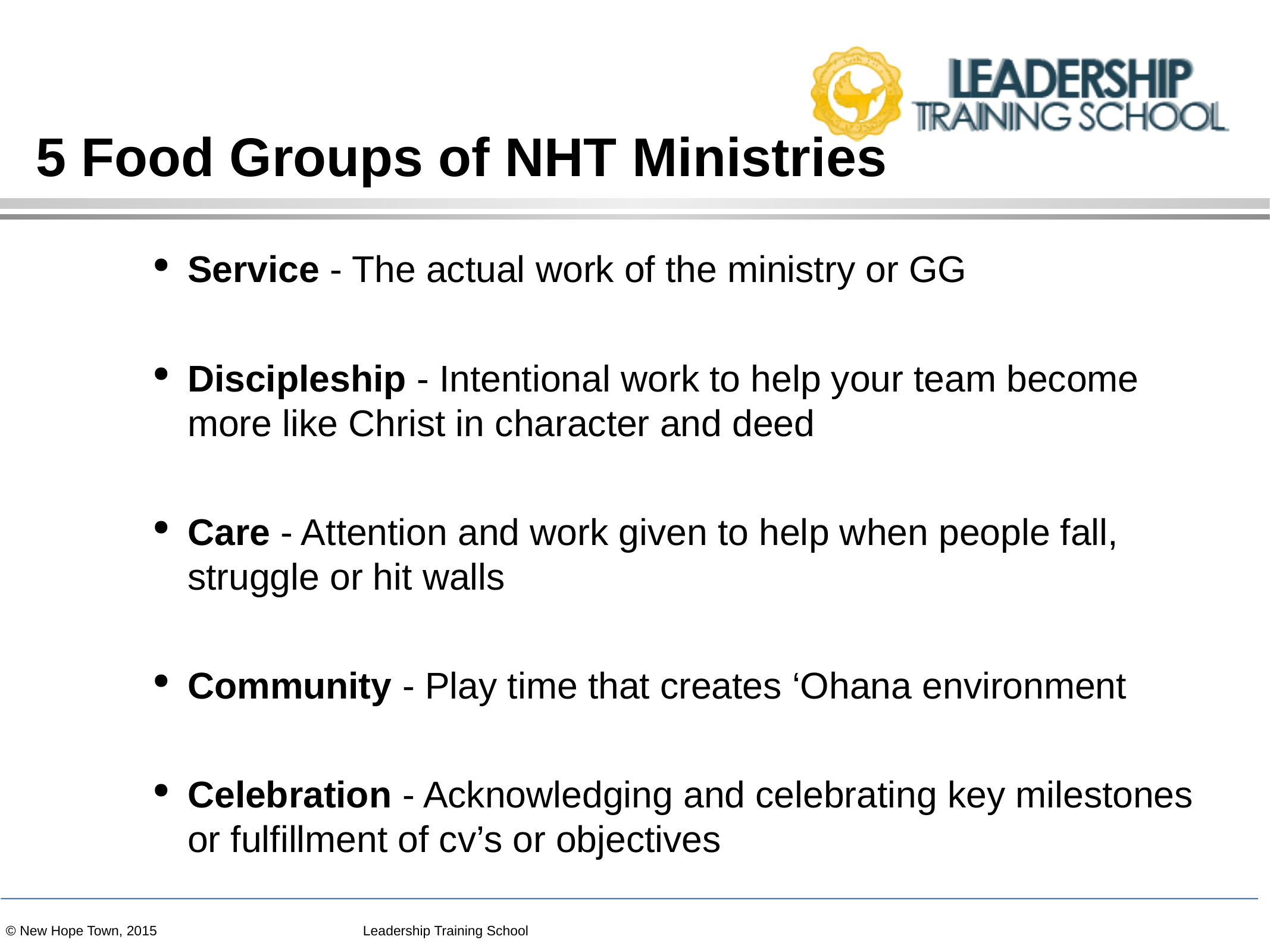

# 5 Food Groups of NHT Ministries
Service - The actual work of the ministry or GG

Discipleship - Intentional work to help your team become more like Christ in character and deed

Care - Attention and work given to help when people fall, struggle or hit walls

Community - Play time that creates ‘Ohana environment

Celebration - Acknowledging and celebrating key milestones or fulfillment of cv’s or objectives
27